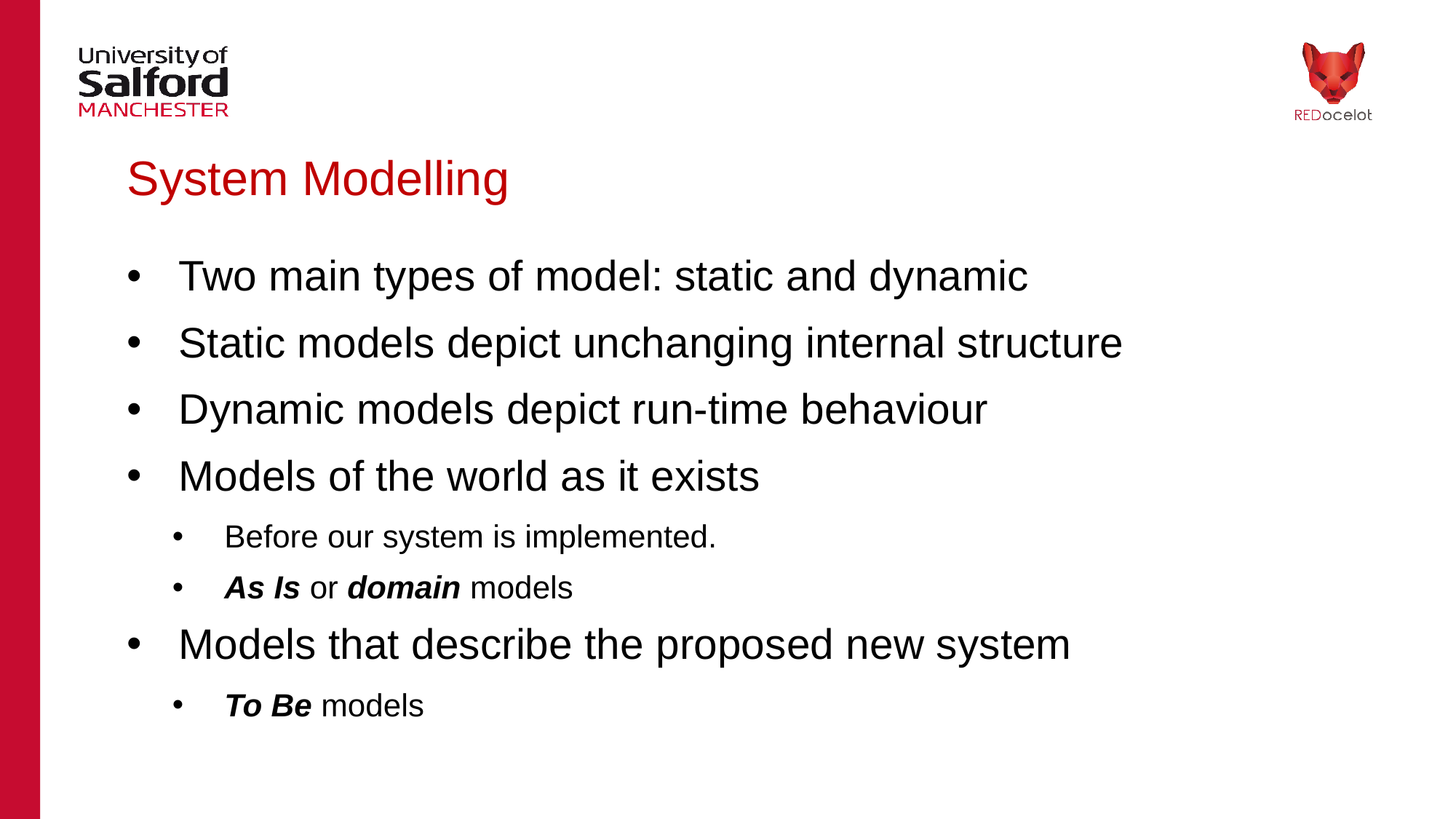

# System Modelling
Two main types of model: static and dynamic
Static models depict unchanging internal structure
Dynamic models depict run-time behaviour
Models of the world as it exists
Before our system is implemented.
As Is or domain models
Models that describe the proposed new system
To Be models